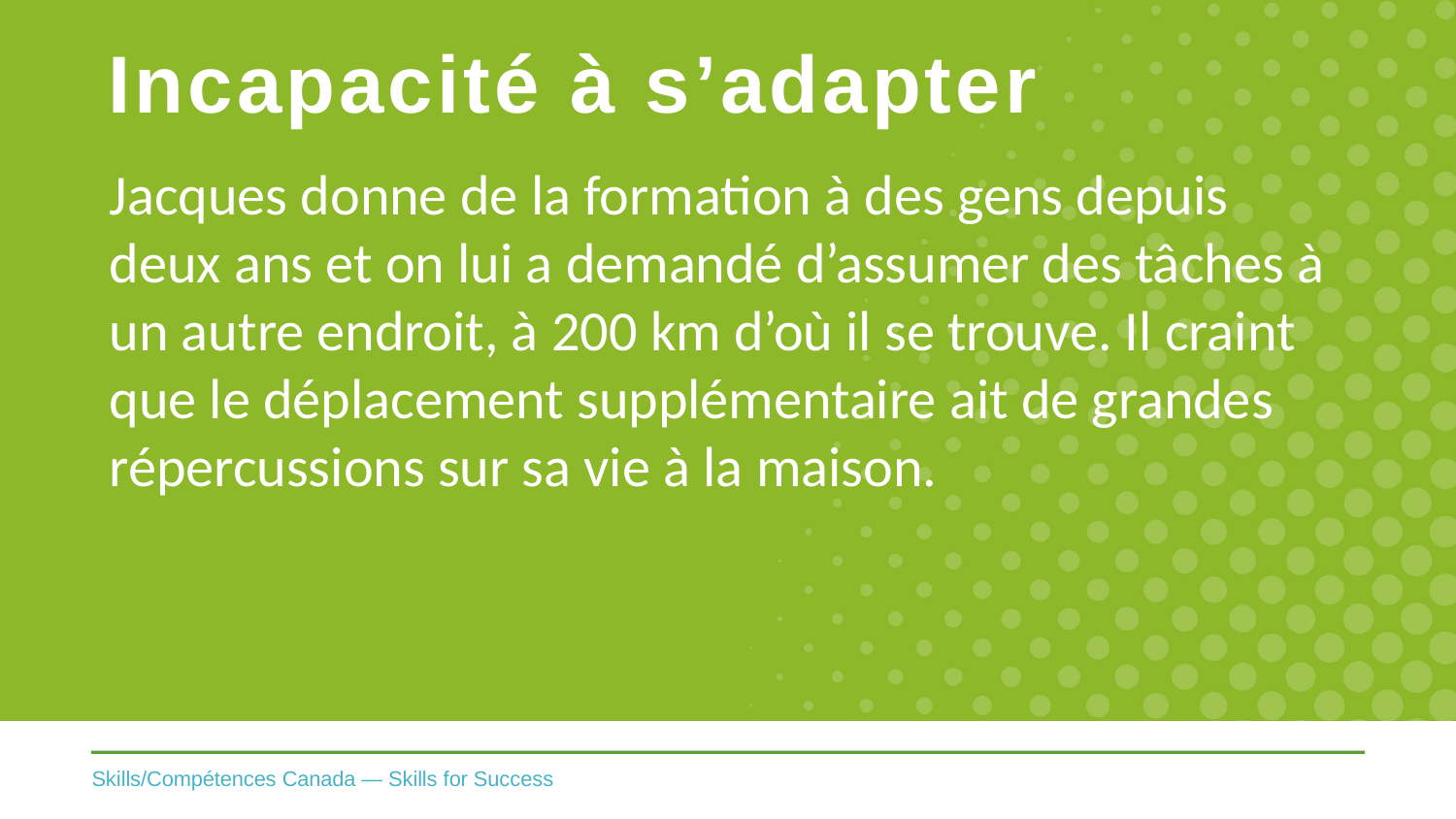

# Incapacité à s’adapter
Jacques donne de la formation à des gens depuis deux ans et on lui a demandé d’assumer des tâches à un autre endroit, à 200 km d’où il se trouve. Il craint que le déplacement supplémentaire ait de grandes répercussions sur sa vie à la maison.